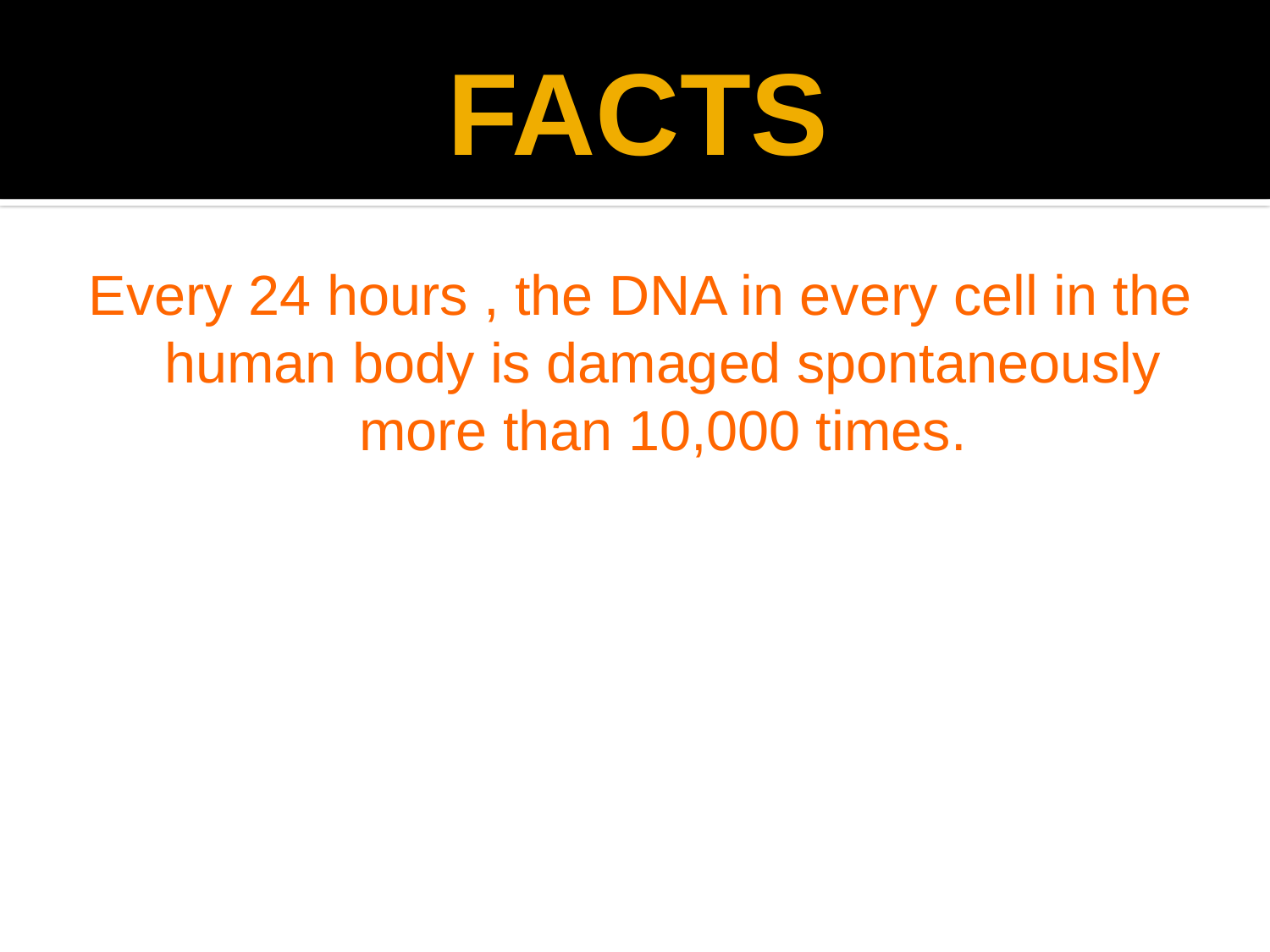

# FACTS
Every 24 hours , the DNA in every cell in the human body is damaged spontaneously more than 10,000 times.